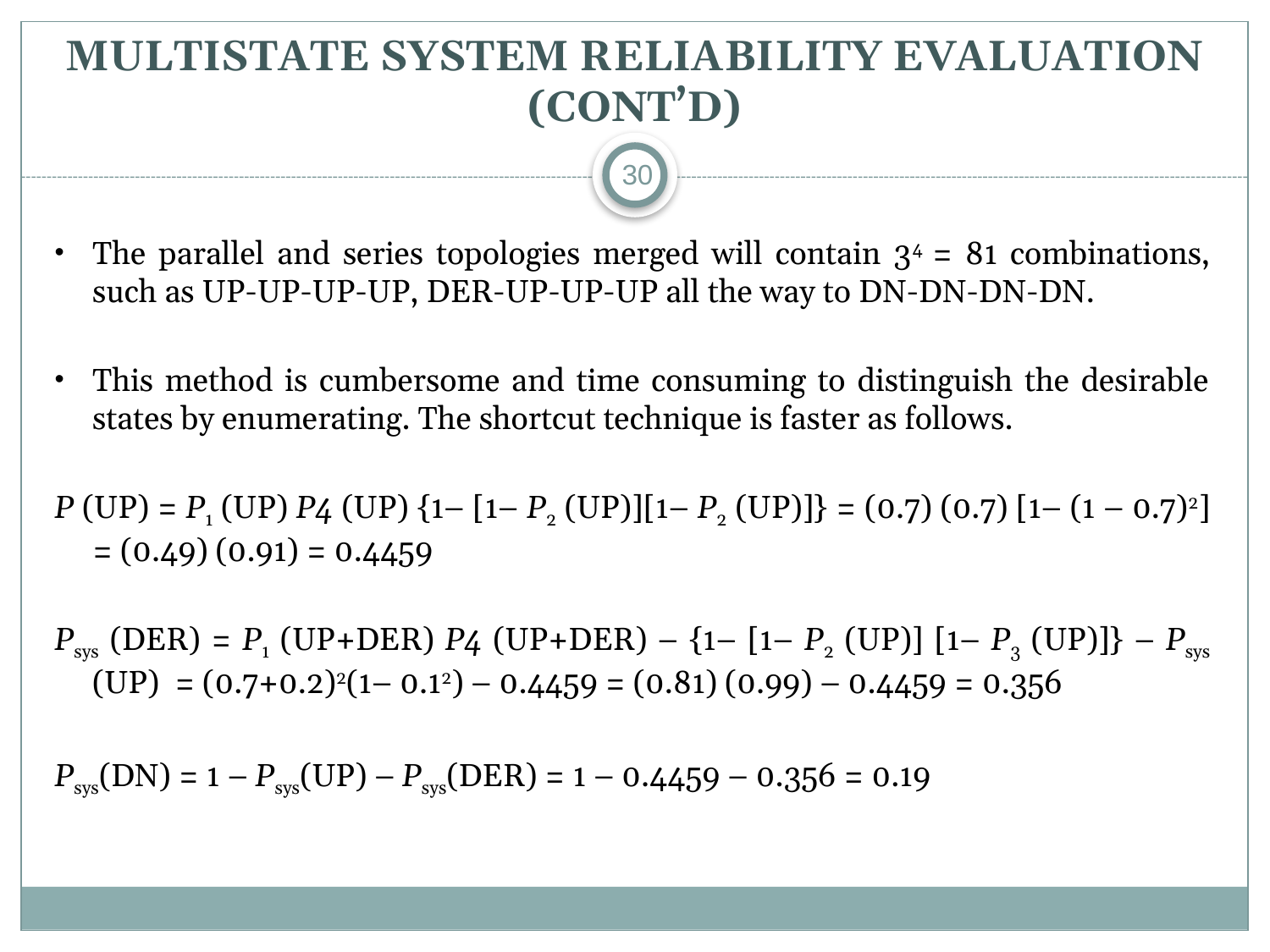

# MULTISTATE SYSTEM RELIABILITY EVALUATION (CONT’D)
30
The parallel and series topologies merged will contain 34 = 81 combinations, such as UP-UP-UP-UP, DER-UP-UP-UP all the way to DN-DN-DN-DN.

This method is cumbersome and time consuming to distinguish the desirable states by enumerating. The shortcut technique is faster as follows.

P (UP) = P1 (UP) P4 (UP) {1– [1– P2 (UP)][1– P2 (UP)]} = (0.7) (0.7) [1– (1 – 0.7)2] = (0.49) (0.91) = 0.4459

Psys (DER) = P1 (UP+DER) P4 (UP+DER) – {1– [1– P2 (UP)] [1– P3 (UP)]} – Psys (UP)  = (0.7+0.2)2(1– 0.12) – 0.4459 = (0.81) (0.99) – 0.4459 = 0.356

Psys(DN) = 1 – Psys(UP) – Psys(DER) = 1 – 0.4459 – 0.356 = 0.19